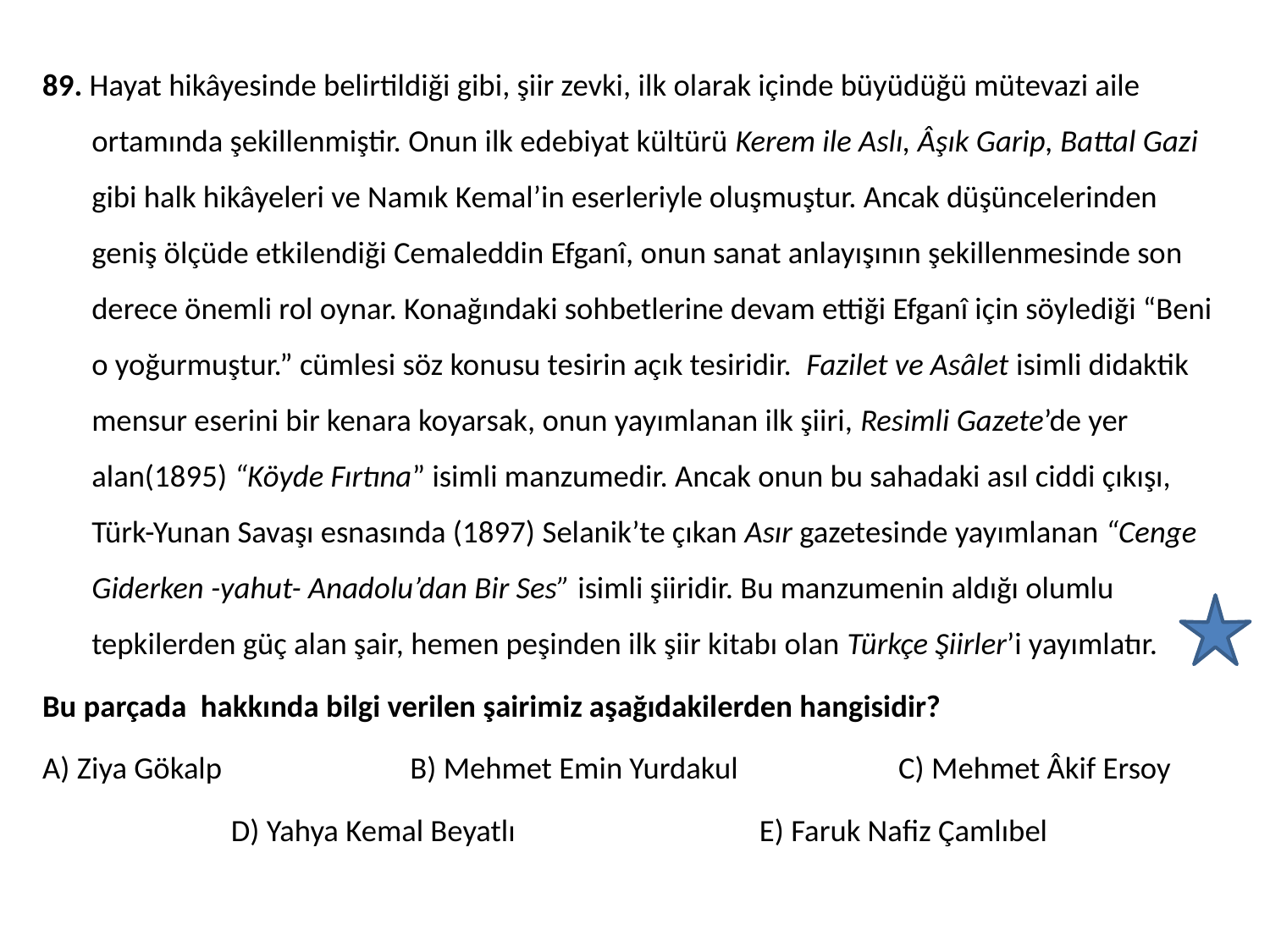

89. Hayat hikâyesinde belirtildiği gibi, şiir zevki, ilk olarak içinde büyüdüğü mütevazi aile ortamında şekillenmiştir. Onun ilk edebiyat kültürü Kerem ile Aslı, Âşık Garip, Battal Gazi gibi halk hikâyeleri ve Namık Kemal’in eserleriyle oluşmuştur. Ancak düşüncelerinden geniş ölçüde etkilendiği Cemaleddin Efganî, onun sanat anlayışının şekillenmesinde son derece önemli rol oynar. Konağındaki sohbetlerine devam ettiği Efganî için söylediği “Beni o yoğurmuştur.” cümlesi söz konusu tesirin açık tesiridir.  Fazilet ve Asâlet isimli didaktik mensur eserini bir kenara koyarsak, onun yayımlanan ilk şiiri, Resimli Gazete’de yer alan(1895) “Köyde Fırtına” isimli manzumedir. Ancak onun bu sahadaki asıl ciddi çıkışı, Türk-Yunan Savaşı esnasında (1897) Selanik’te çıkan Asır gazetesinde yayımlanan “Cenge Giderken -yahut- Anadolu’dan Bir Ses” isimli şiiridir. Bu manzumenin aldığı olumlu tepkilerden güç alan şair, hemen peşinden ilk şiir kitabı olan Türkçe Şiirler’i yayımlatır.
Bu parçada  hakkında bilgi verilen şairimiz aşağıdakilerden hangisidir?
A) Ziya Gökalp                           B) Mehmet Emin Yurdakul                       C) Mehmet Âkif Ersoy
                           D) Yahya Kemal Beyatlı                                   E) Faruk Nafiz Çamlıbel